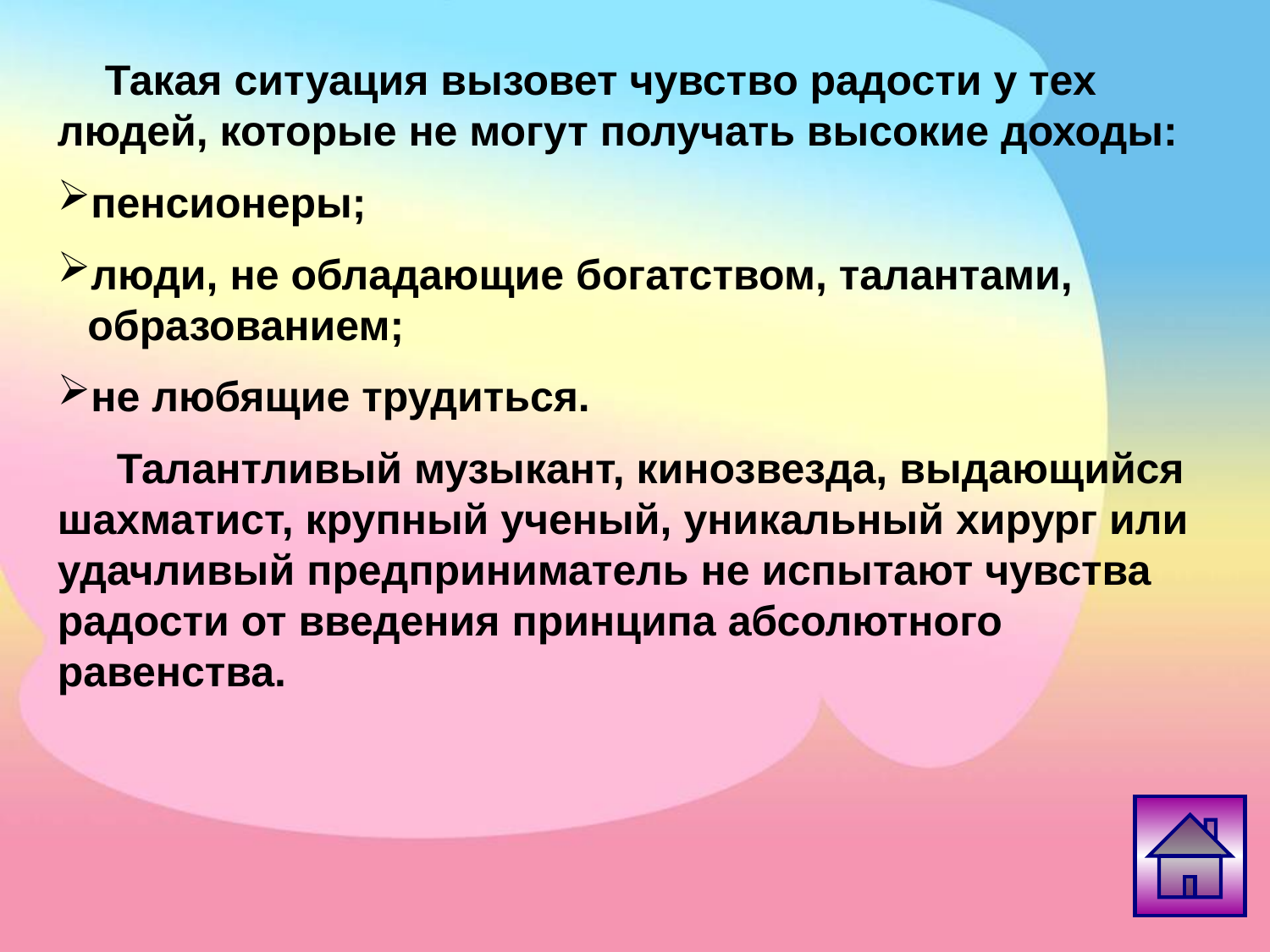

Такая ситуация вызовет чувство радости у тех людей, которые не могут получать высокие доходы:
пенсионеры;
люди, не обладающие богатством, талантами, образованием;
не любящие трудиться.
     Талантливый музыкант, кинозвезда, выдающийся шахматист, крупный ученый, уникальный хирург или удачливый предприниматель не испытают чувства радости от введения принципа абсолютного равенства.